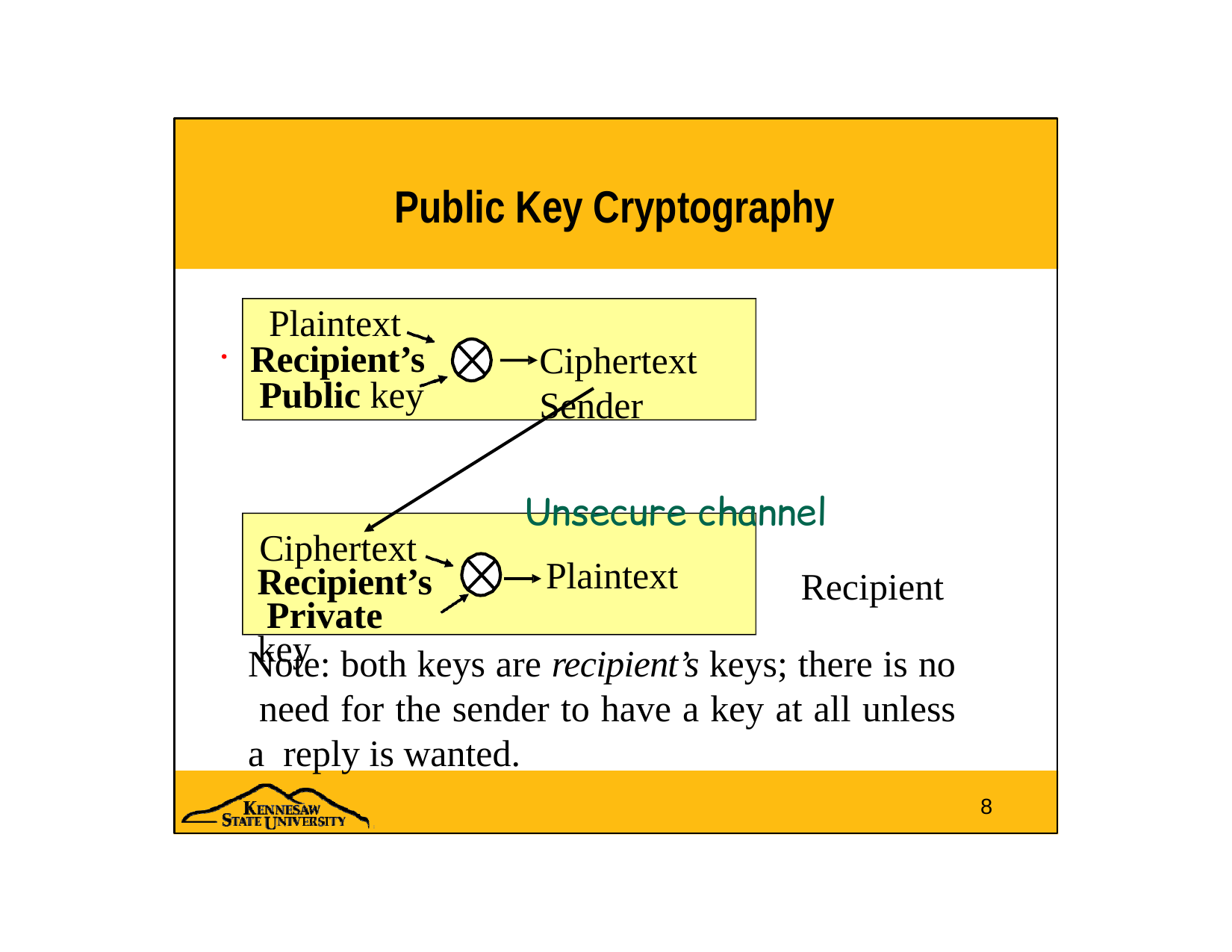

# Public Key Cryptography
Plaintext  Recipient’s  Public key

Ciphertext	Sender

Unsecure channel

Ciphertext  Recipient’s  Private key
Plaintext

Recipient

Note: both keys are recipient’s keys; there is no  need for the sender to have a key at all unless a  reply is wanted.

8